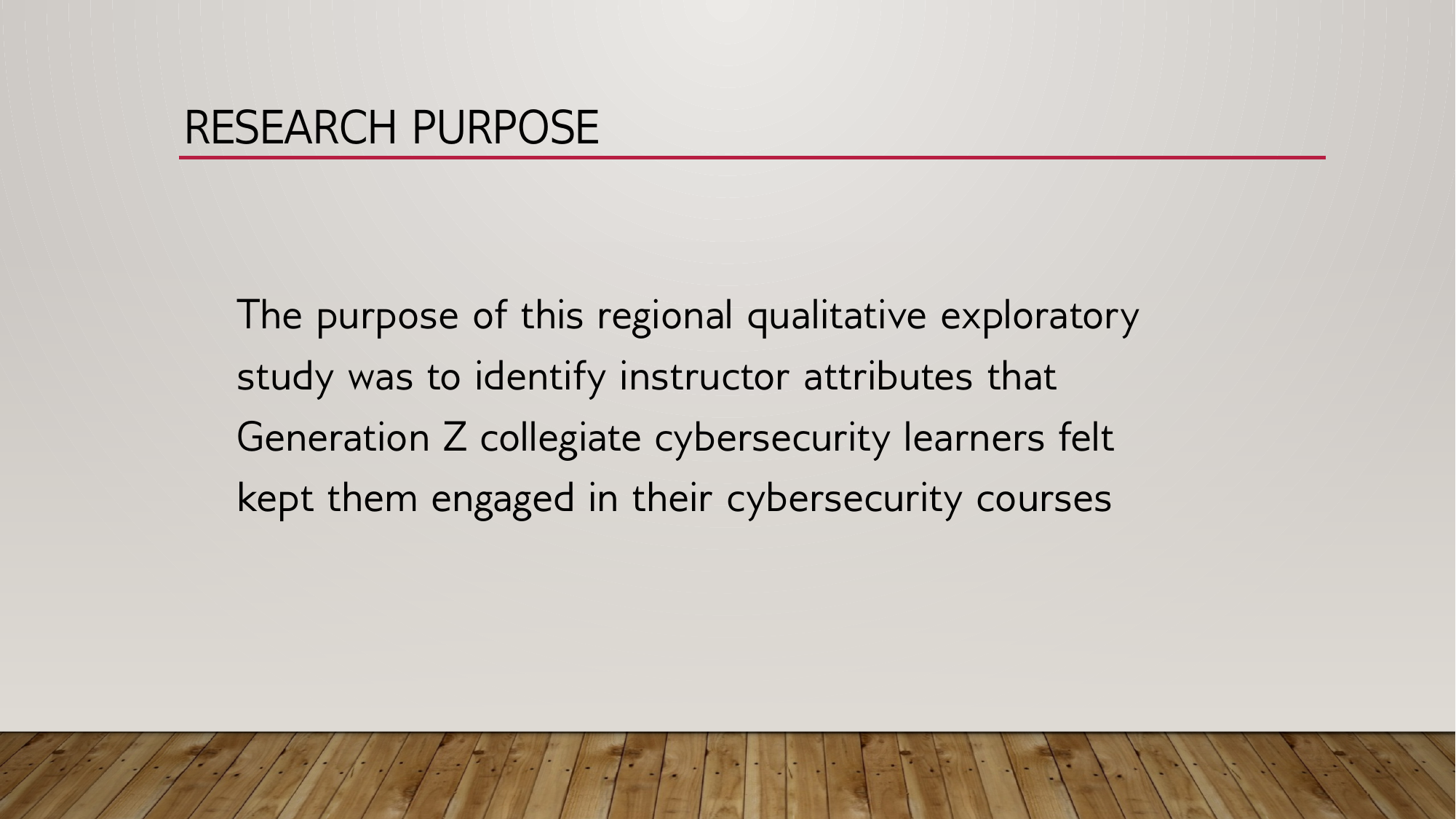

# Research Purpose
The purpose of this regional qualitative exploratory study was to identify instructor attributes that Generation Z collegiate cybersecurity learners felt kept them engaged in their cybersecurity courses